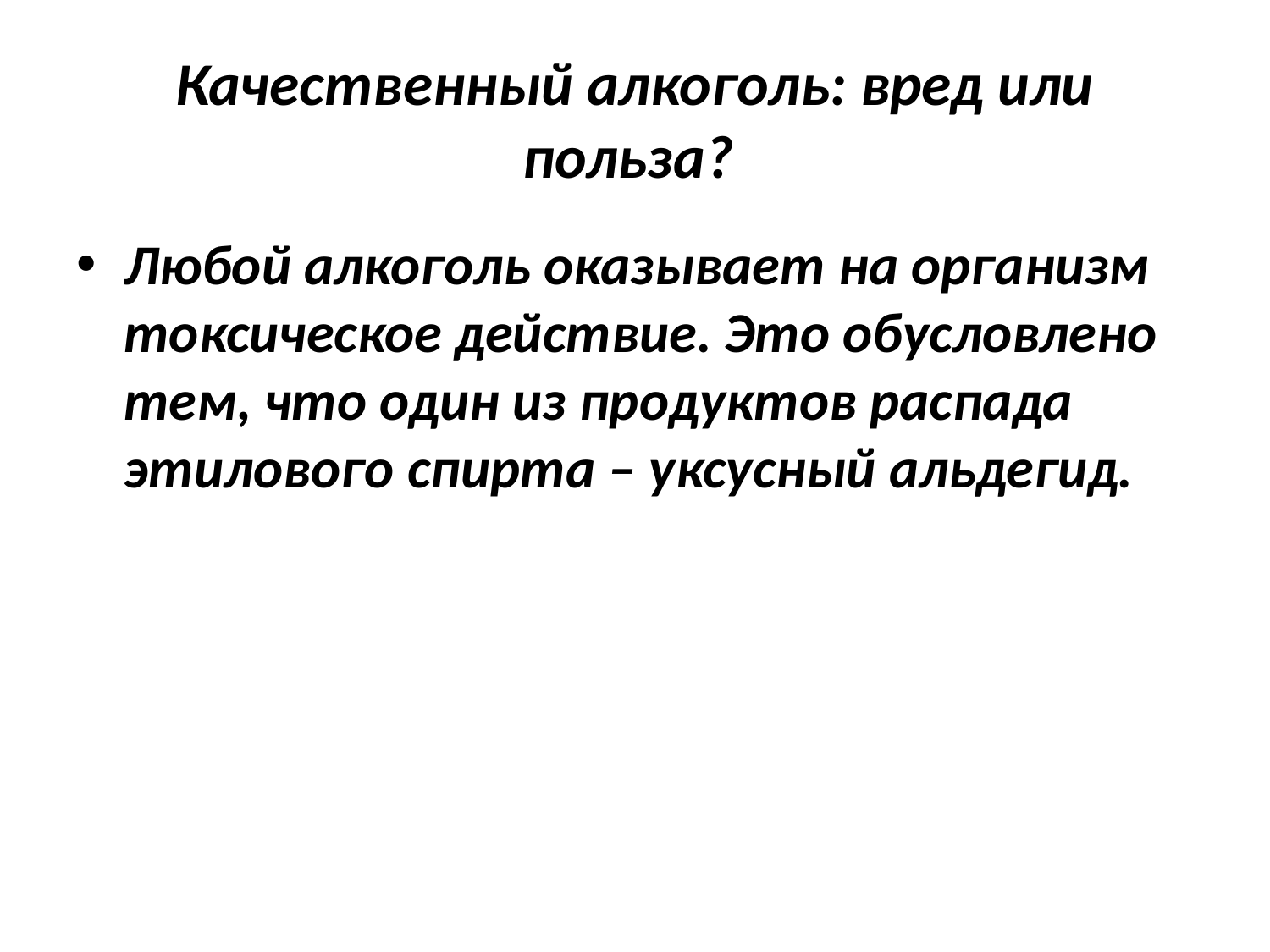

# Качественный алкоголь: вред или польза?
Любой алкоголь оказывает на организм токсическое действие. Это обусловлено тем, что один из продуктов распада этилового спирта – уксусный альдегид.